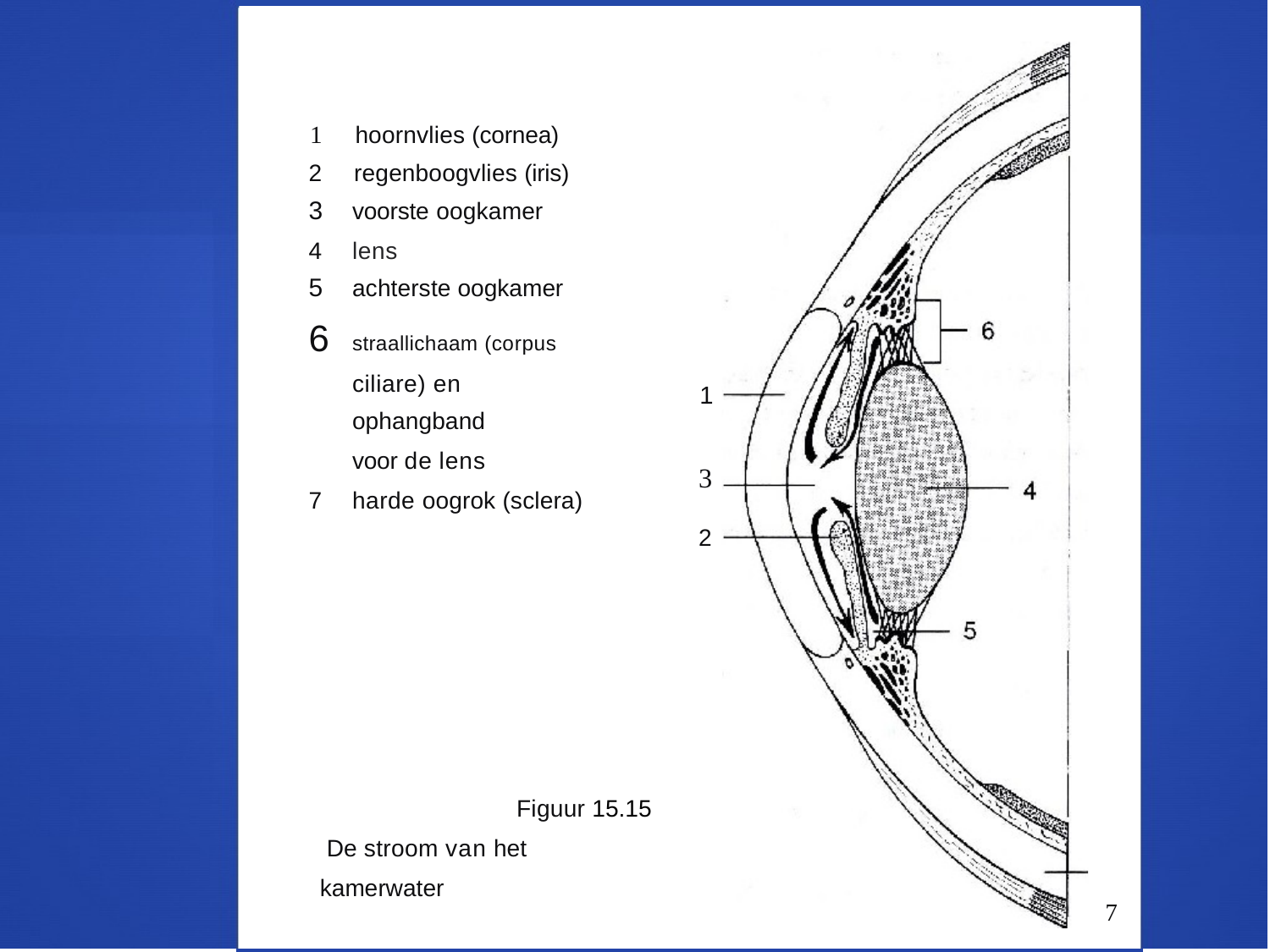

1	hoornvlies (cornea)
2	regenboogvlies (iris)
voorste oogkamer
lens
achterste oogkamer
straallichaam (corpus  ciliare) en ophangband
voor de lens
harde oogrok (sclera)
1
3

2
Figuur 15.15  De stroom van het kamerwater
7